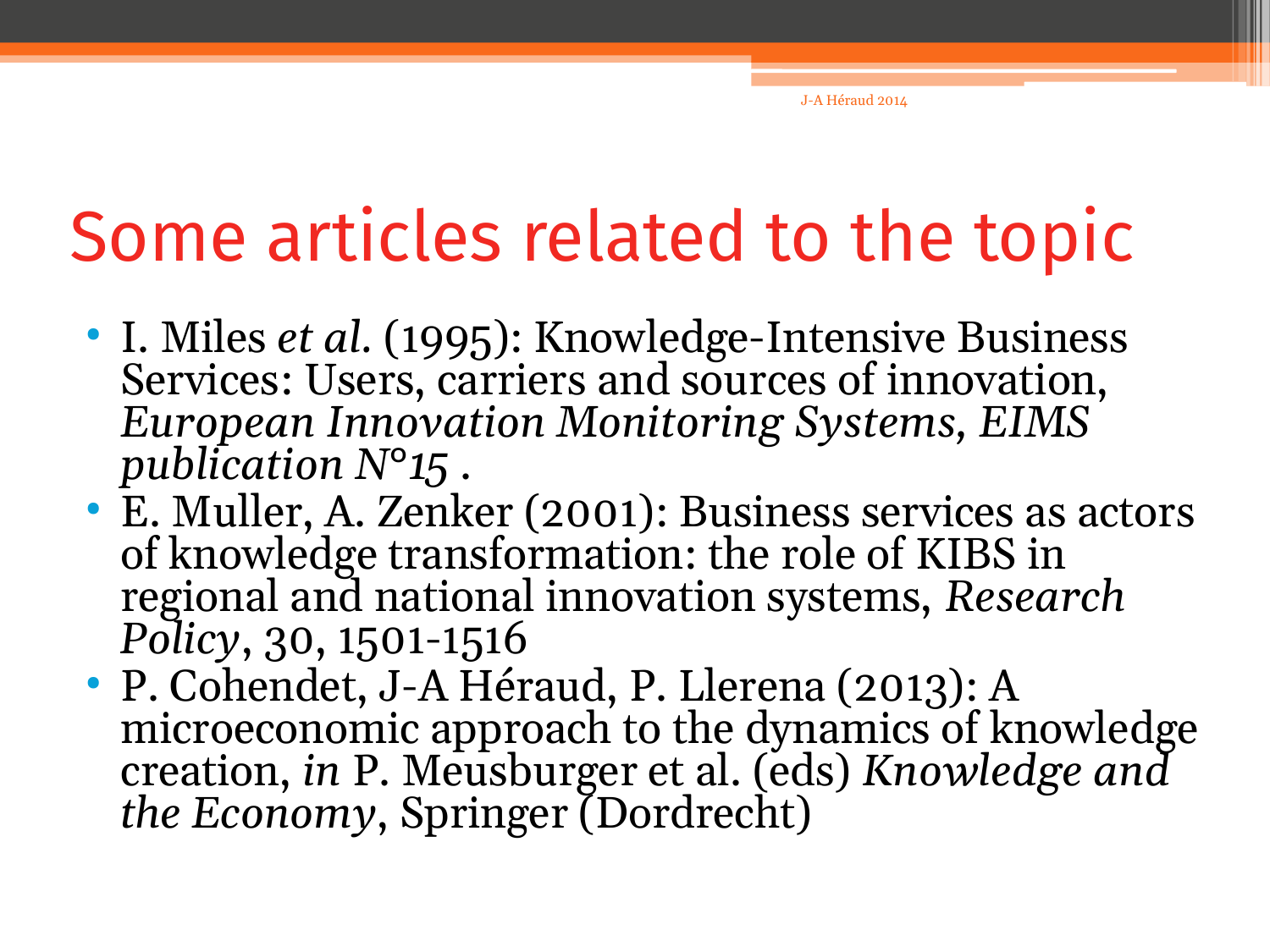

3
J-A Héraud 2014
# Some articles related to the topic
I. Miles et al. (1995): Knowledge-Intensive Business Services: Users, carriers and sources of innovation, European Innovation Monitoring Systems, EIMS publication N°15 .
E. Muller, A. Zenker (2001): Business services as actors of knowledge transformation: the role of KIBS in regional and national innovation systems, Research Policy, 30, 1501-1516
P. Cohendet, J-A Héraud, P. Llerena (2013): A microeconomic approach to the dynamics of knowledge creation, in P. Meusburger et al. (eds) Knowledge and the Economy, Springer (Dordrecht)